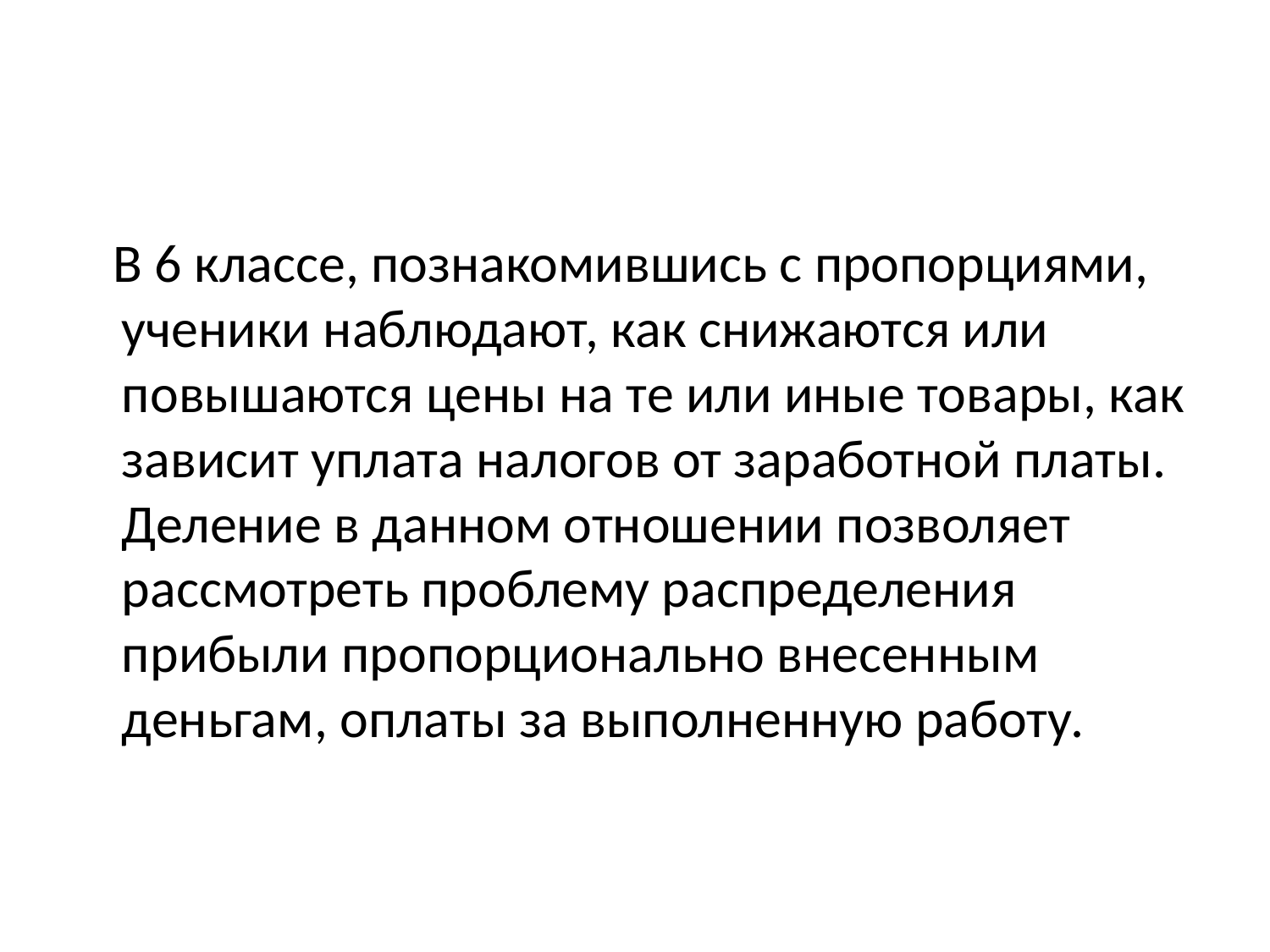

#
   В 6 классе, познакомившись с пропорциями, ученики наблюдают, как снижаются или повышаются цены на те или иные товары, как зависит уплата налогов от заработной платы. Деление в данном отношении позволяет рассмотреть проблему распределения прибыли пропорционально внесенным деньгам, оплаты за выполненную работу.